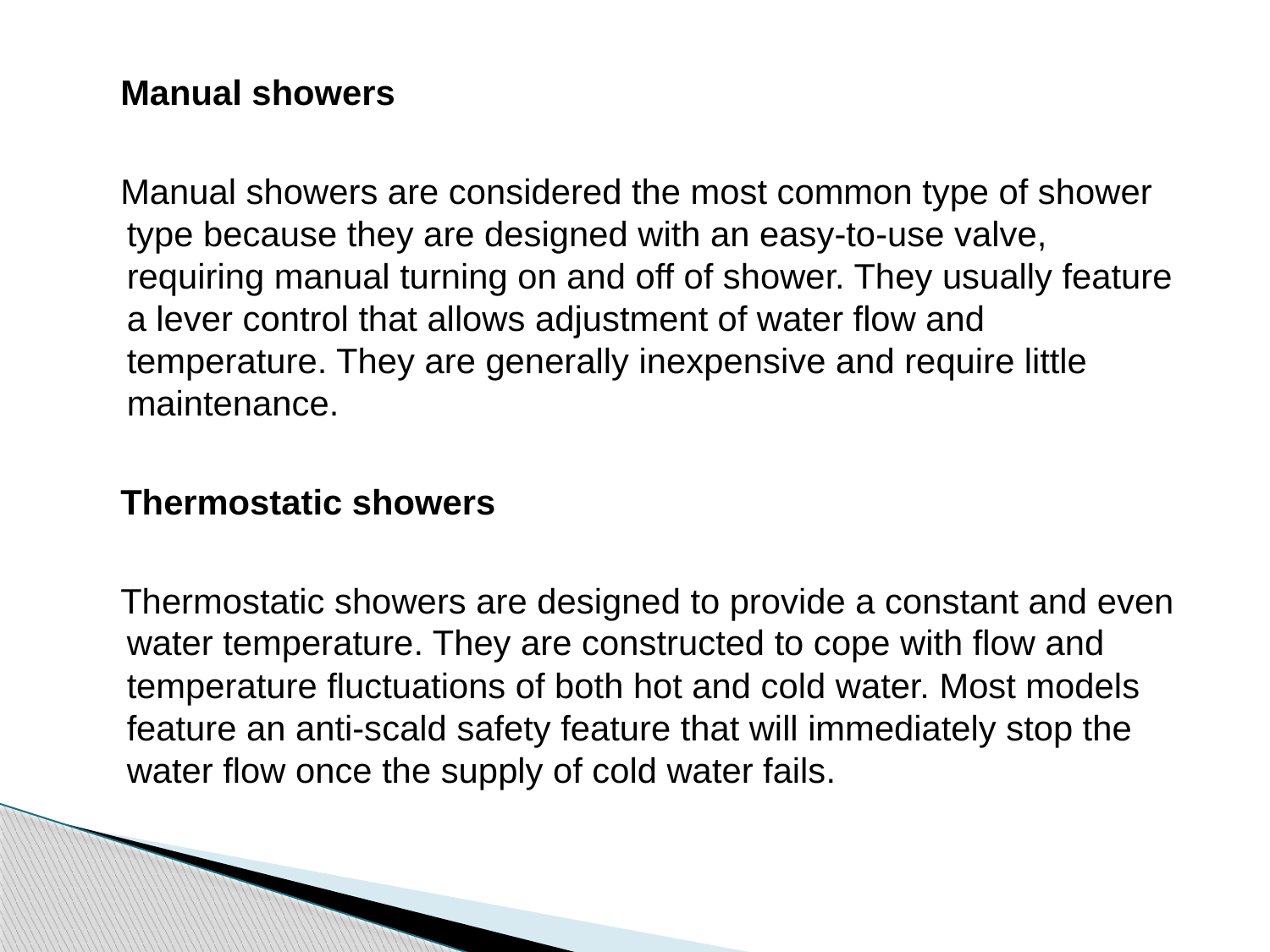

Manual showers

   Manual showers are considered the most common type of shower type because they are designed with an easy-to-use valve, requiring manual turning on and off of shower. They usually feature a lever control that allows adjustment of water flow and temperature. They are generally inexpensive and require little maintenance.

   Thermostatic showers

   Thermostatic showers are designed to provide a constant and even water temperature. They are constructed to cope with flow and temperature fluctuations of both hot and cold water. Most models feature an anti-scald safety feature that will immediately stop the water flow once the supply of cold water fails.